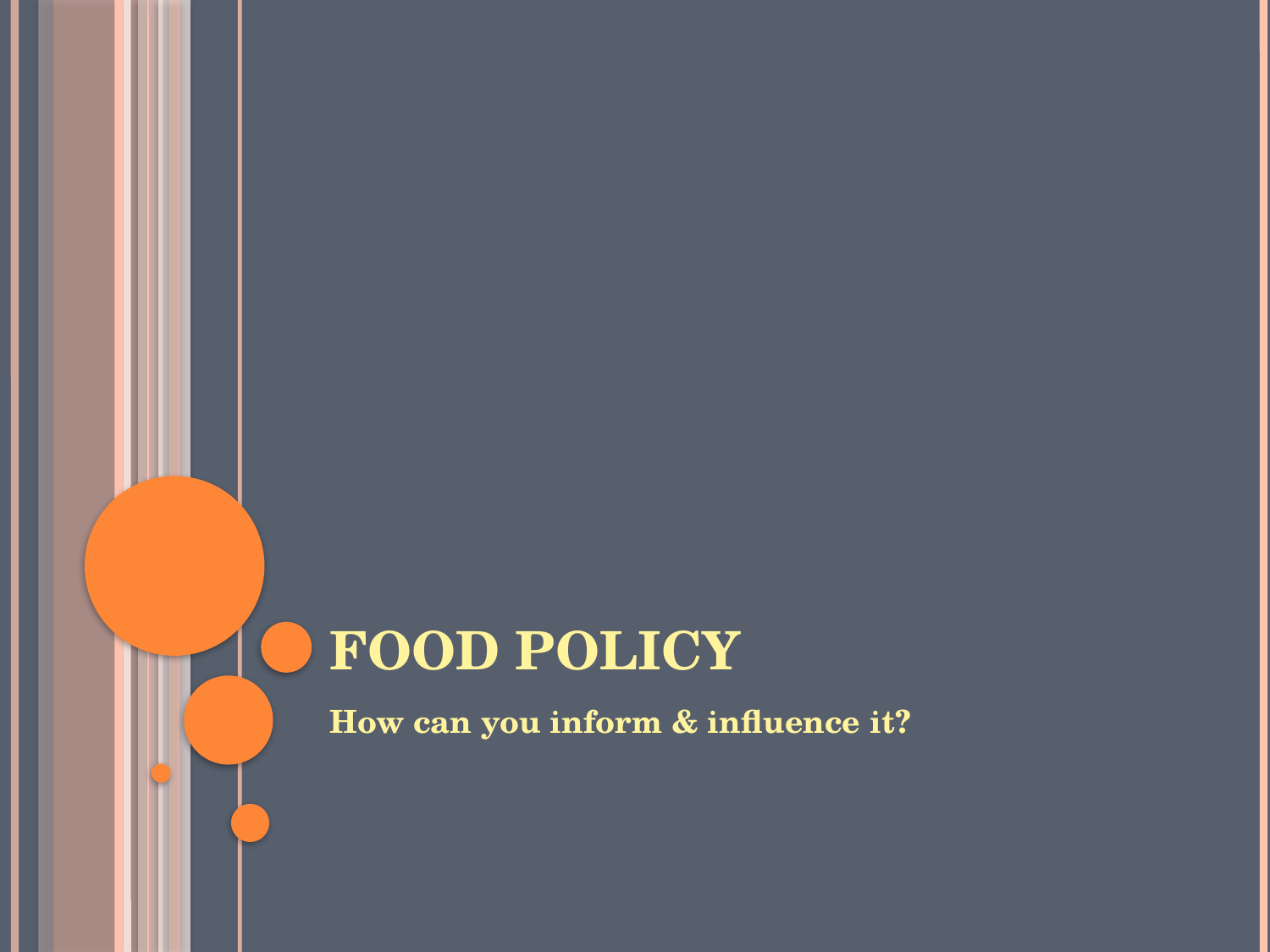

# Food Policy
How can you inform & influence it?